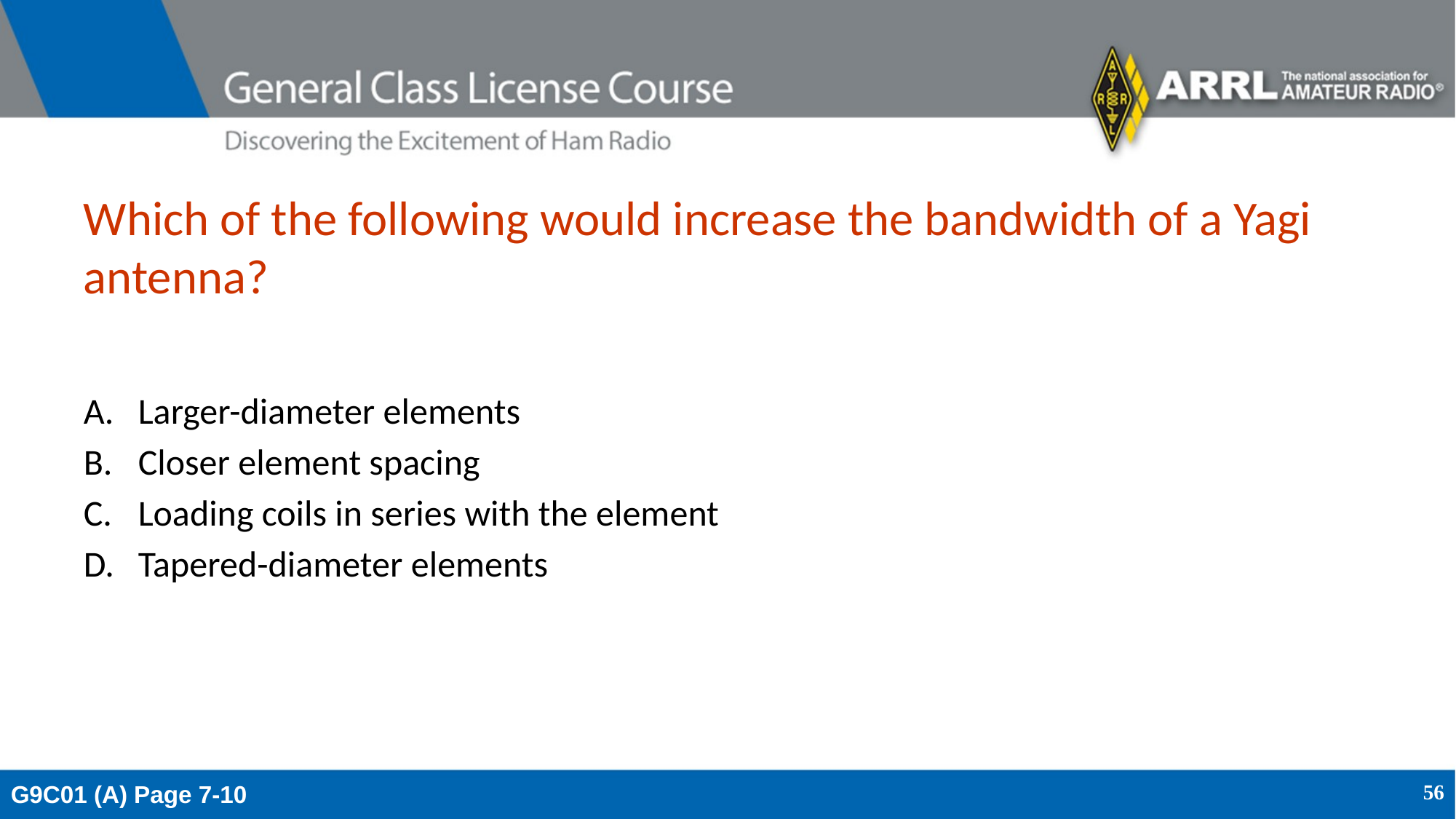

# Which of the following would increase the bandwidth of a Yagi antenna?
Larger-diameter elements
Closer element spacing
Loading coils in series with the element
Tapered-diameter elements
G9C01 (A) Page 7-10
56